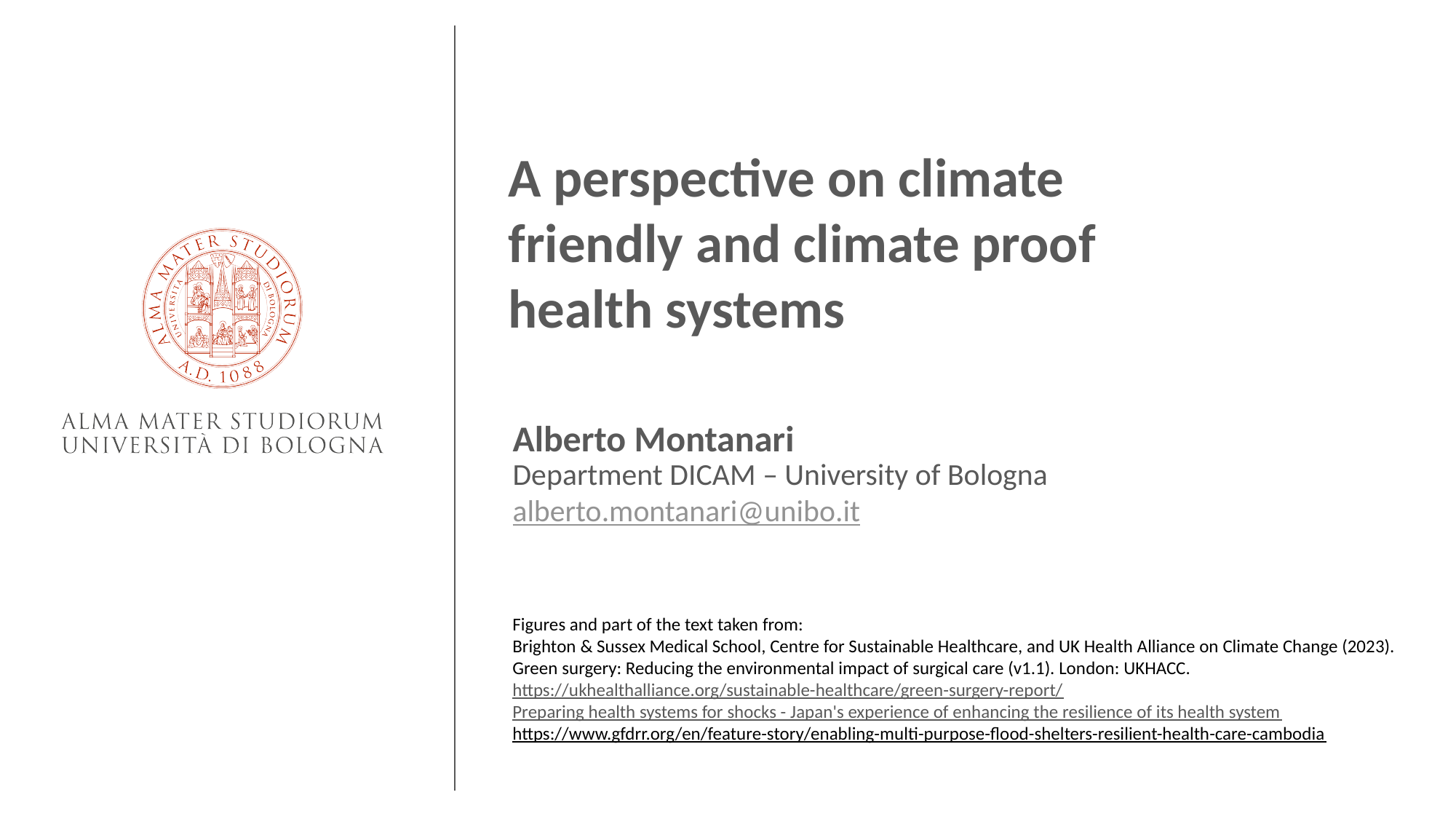

A perspective on climate friendly and climate proof health systems
Alberto Montanari
Department DICAM – University of Bologna
alberto.montanari@unibo.it

Figures and part of the text taken from:
Brighton & Sussex Medical School, Centre for Sustainable Healthcare, and UK Health Alliance on Climate Change (2023). Green surgery: Reducing the environmental impact of surgical care (v1.1). London: UKHACC. https://ukhealthalliance.org/sustainable-healthcare/green-surgery-report/
Preparing health systems for shocks - Japan's experience of enhancing the resilience of its health system
https://www.gfdrr.org/en/feature-story/enabling-multi-purpose-flood-shelters-resilient-health-care-cambodia